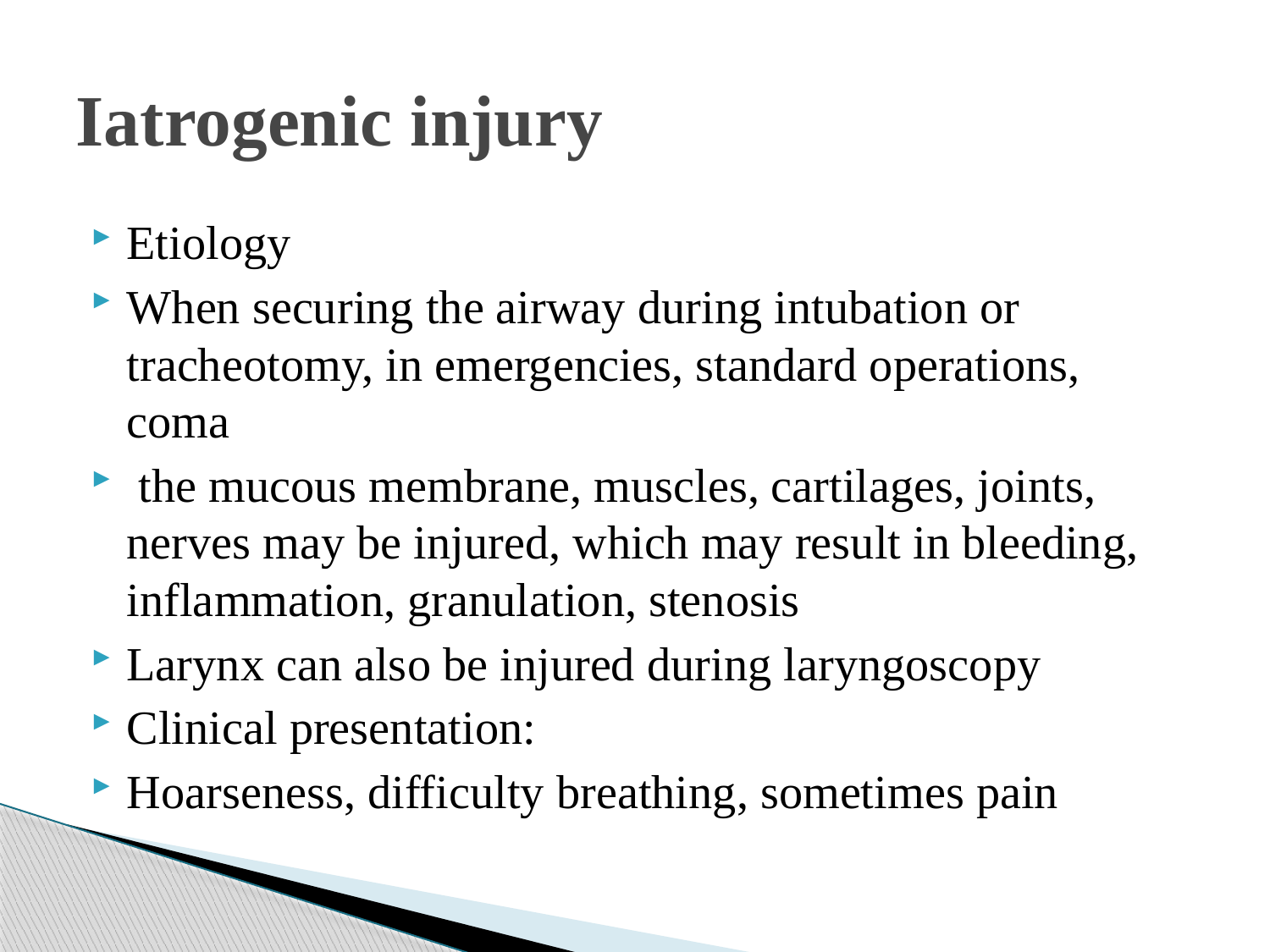

# Iatrogenic injury
Etiology
When securing the airway during intubation or tracheotomy, in emergencies, standard operations, coma
 the mucous membrane, muscles, cartilages, joints, nerves may be injured, which may result in bleeding, inflammation, granulation, stenosis
Larynx can also be injured during laryngoscopy
Clinical presentation:
Hoarseness, difficulty breathing, sometimes pain